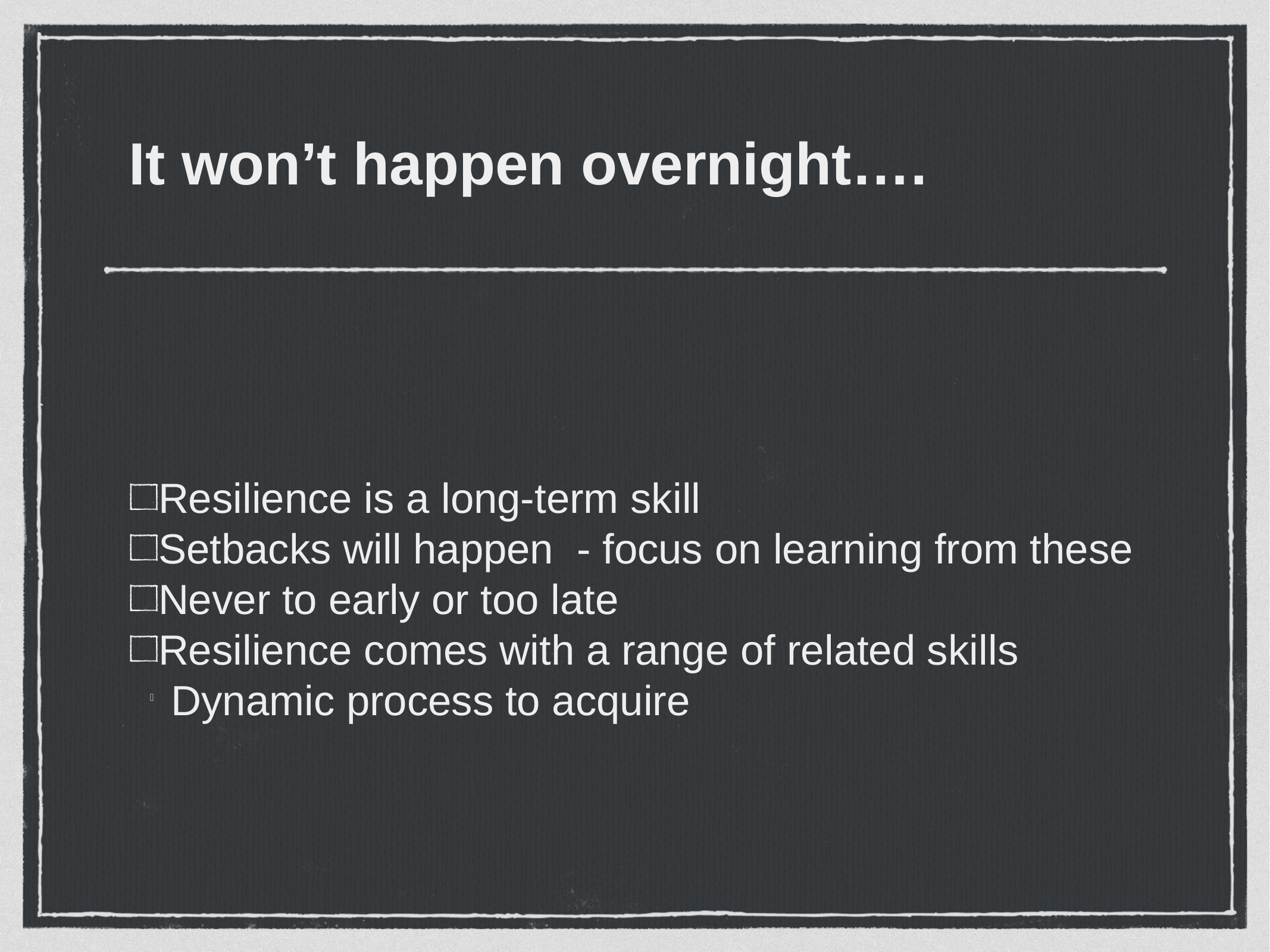

It won’t happen overnight….
Resilience is a long-term skill
Setbacks will happen  - focus on learning from these
Never to early or too late
Resilience comes with a range of related skills
Dynamic process to acquire